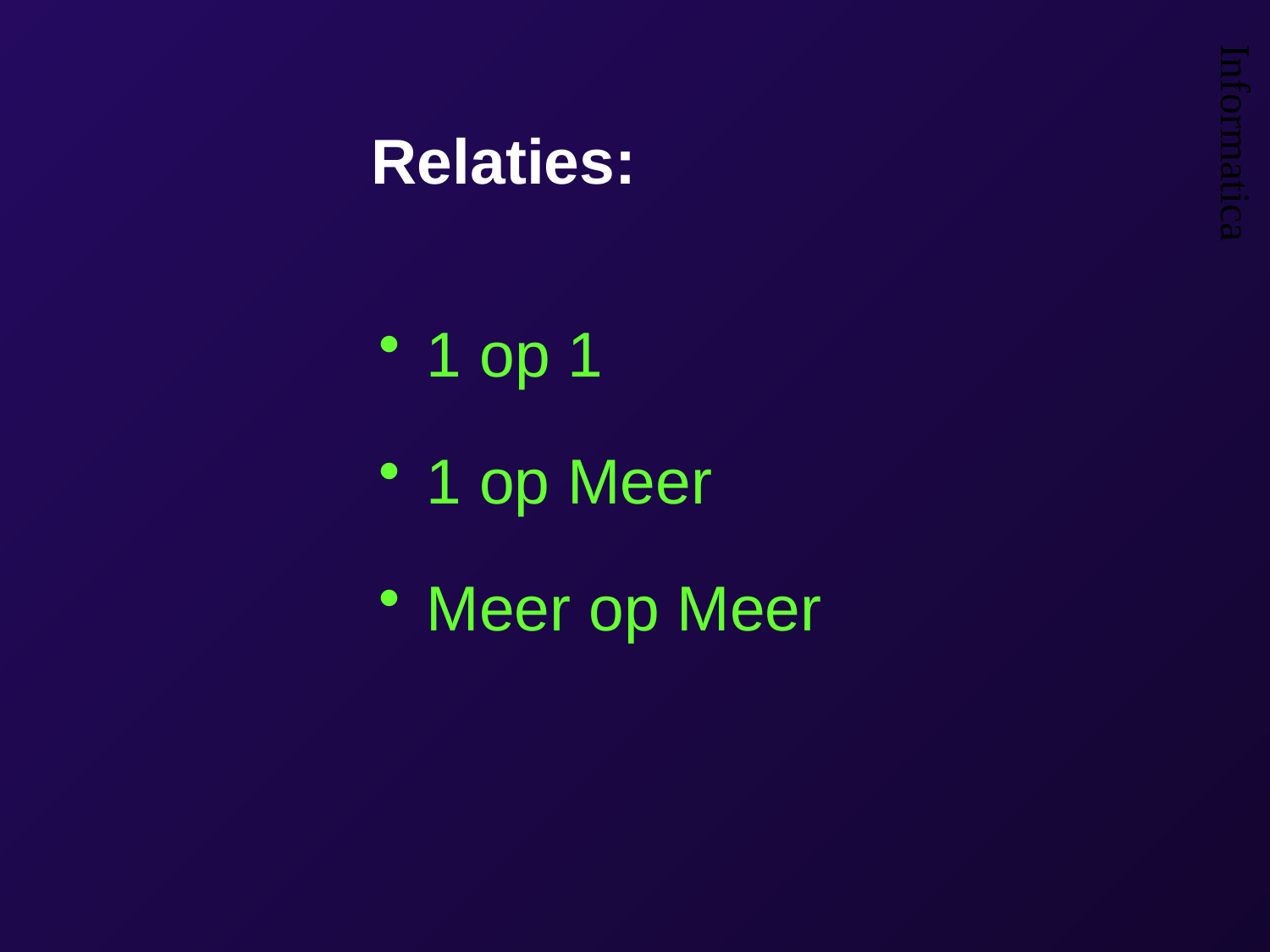

Relaties:
 1 op 1
 1 op Meer
 Meer op Meer